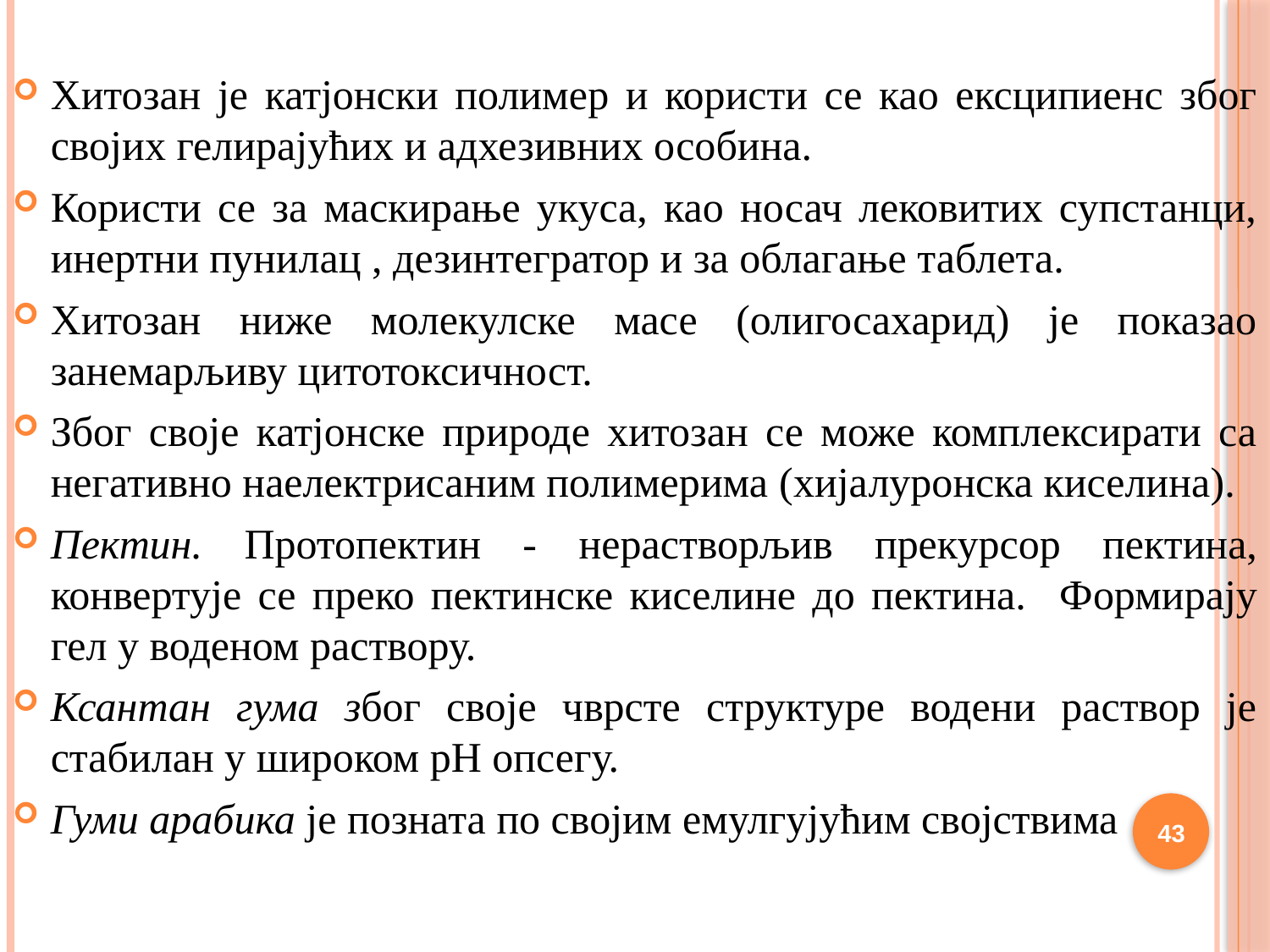

Хитозан је катјонски полимер и користи се као ексципиенс због својих гелирајућих и адхезивних особина.
Користи се за маскирање укуса, као носач лековитих супстанци, инертни пунилац , дезинтегратор и за облагање таблета.
Хитозан ниже молекулске масе (олигосахарид) је показао занемарљиву цитотоксичност.
Због своје катјонске природе хитозан се може комплексирати са негативно наелектрисаним полимерима (хијалуронска киселина).
Пектин. Протопектин - нерастворљив прекурсор пектина, конвертује се преко пектинске киселине до пектина.  Формирају гел у воденом раствору.
Ксантан гума због своје чврсте структуре водени раствор је стабилан у широком pH опсегу.
Гуми арабика је позната по својим емулгујућим својствима

43